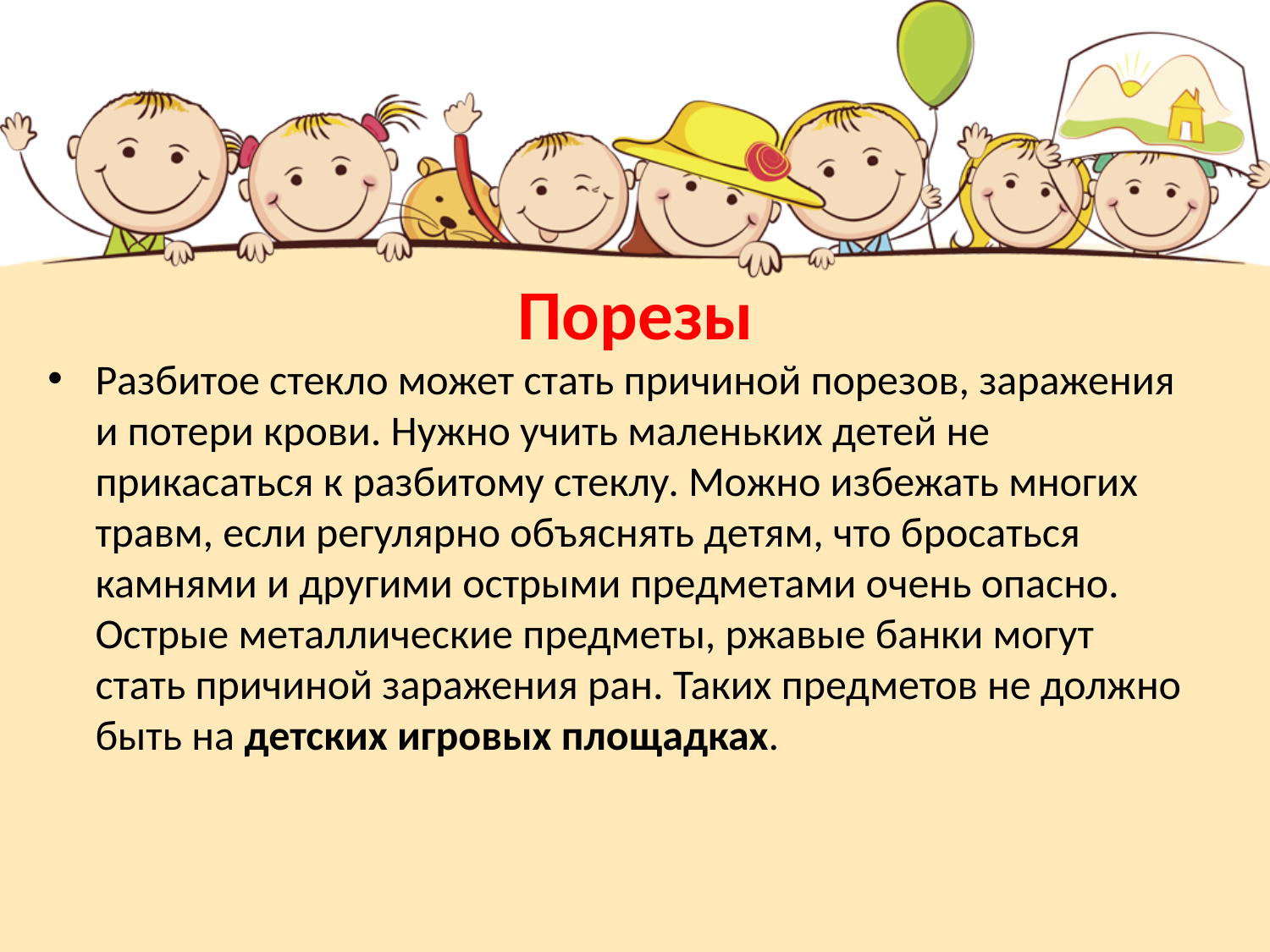

# Порезы
Разбитое стекло может стать причиной порезов, заражения и потери крови. Нужно учить маленьких детей не прикасаться к разбитому стеклу. Можно избежать многих травм, если регулярно объяснять детям, что бросаться камнями и другими острыми предметами очень опасно. Острые металлические предметы, ржавые банки могут стать причиной заражения ран. Таких предметов не должно быть на детских игровых площадках.